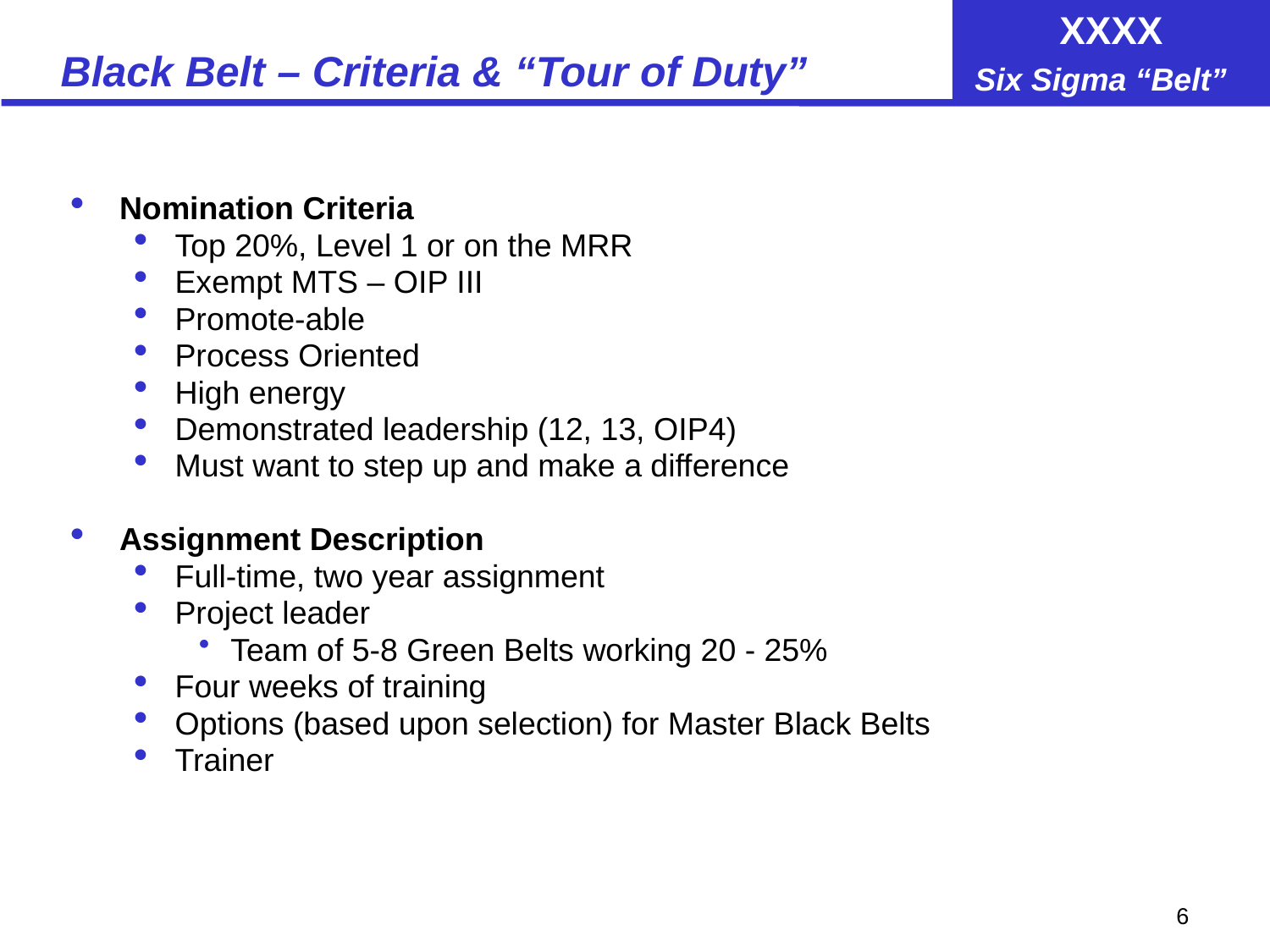

# Black Belt – Criteria & “Tour of Duty”
Nomination Criteria
Top 20%, Level 1 or on the MRR
Exempt MTS – OIP III
Promote-able
Process Oriented
High energy
Demonstrated leadership (12, 13, OIP4)
Must want to step up and make a difference

Assignment Description
Full-time, two year assignment
Project leader
Team of 5-8 Green Belts working 20 - 25%
Four weeks of training
Options (based upon selection) for Master Black Belts
Trainer